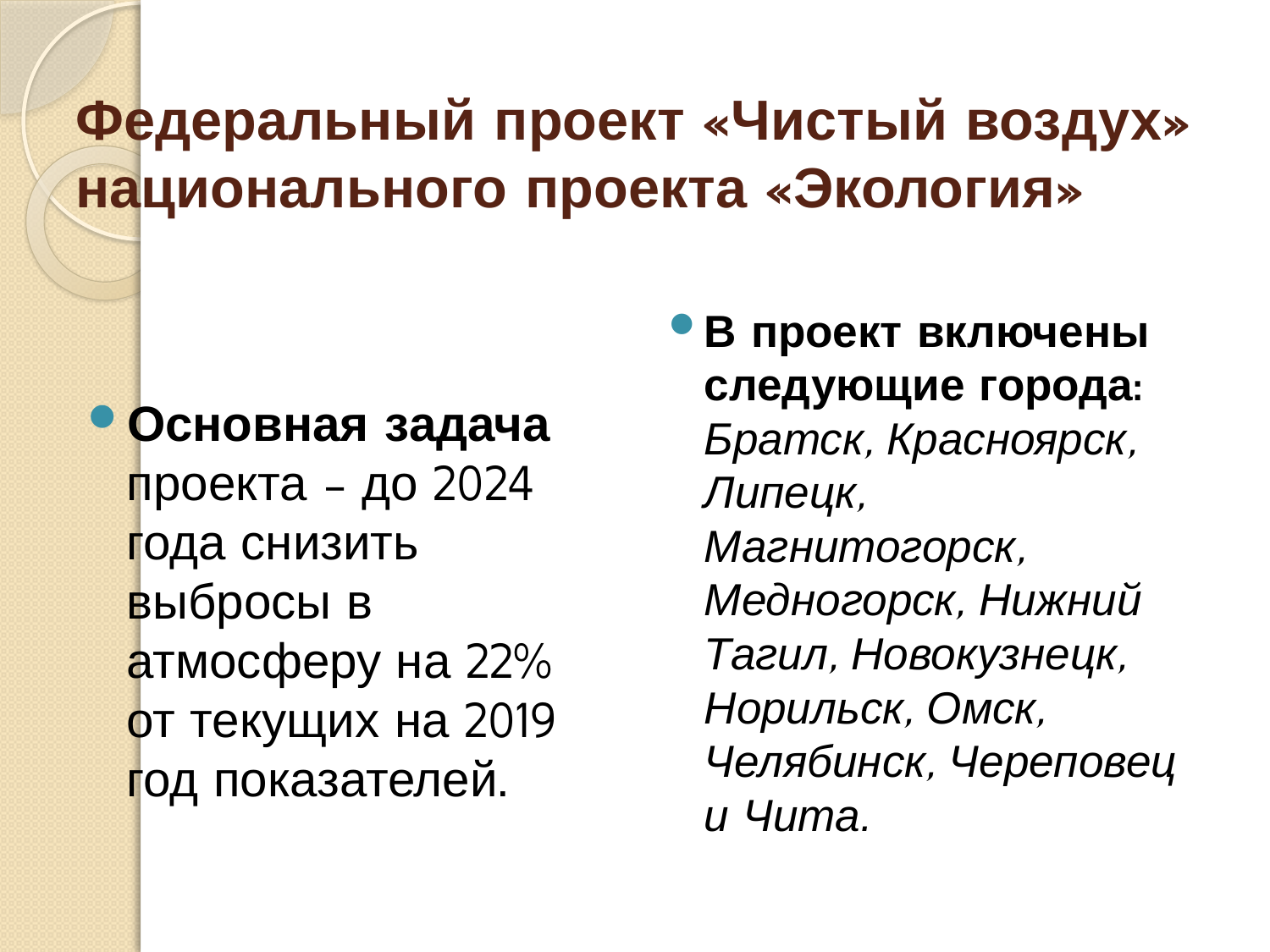

# Федеральный проект «Чистый воздух» национального проекта «Экология»
В проект включены следующие города: Братск, Красноярск, Липецк, Магнитогорск, Медногорск, Нижний Тагил, Новокузнецк, Норильск, Омск, Челябинск, Череповец и Чита.
Основная задача проекта – до 2024 года снизить выбросы в атмосферу на 22% от текущих на 2019 год показателей.